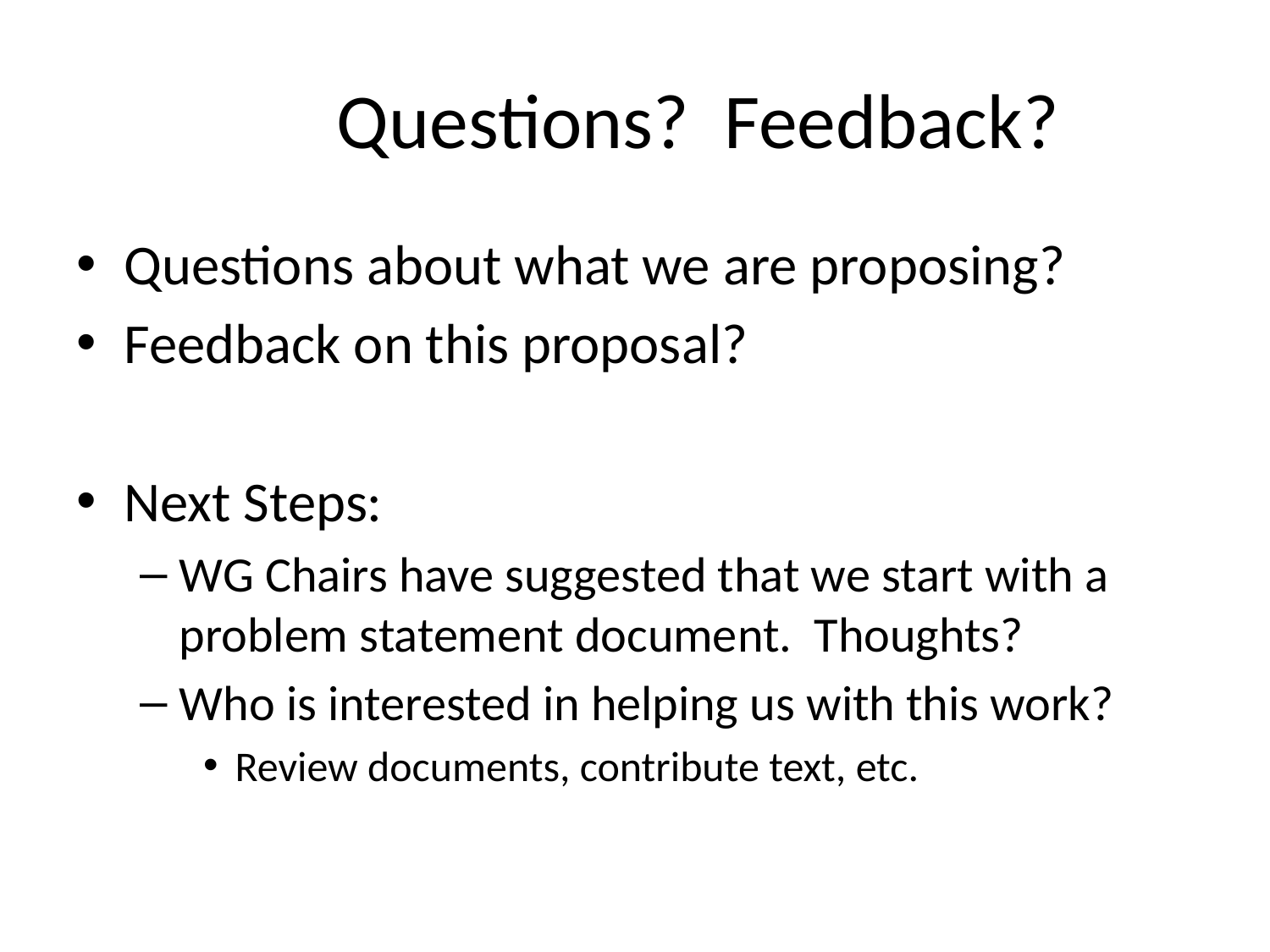

# Questions?  Feedback?
Questions about what we are proposing?
Feedback on this proposal?

Next Steps:
WG Chairs have suggested that we start with a problem statement document.  Thoughts?
Who is interested in helping us with this work?
Review documents, contribute text, etc.